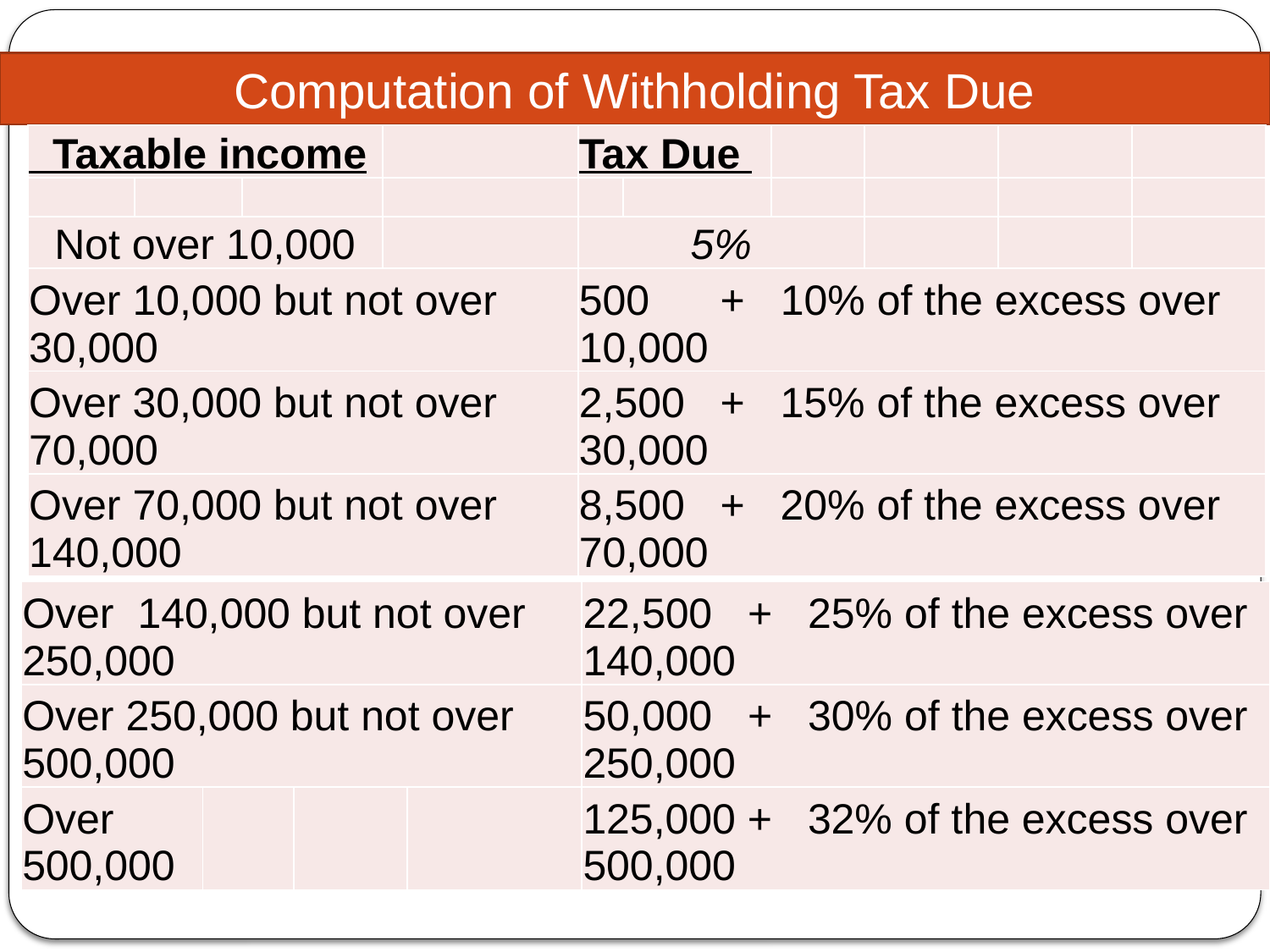

Computation of Withholding Tax Due
| Taxable income |  |  |  | Tax Due |  |  |  |  |  |
| --- | --- | --- | --- | --- | --- | --- | --- | --- | --- |
|  |  |  |  |  |  |  |  |  |  |
| Not over 10,000 |  |  |  | 5% |  |  |  |  |  |
| Over 10,000 but not over 30,000 |  |  |  | 500 + 10% of the excess over 10,000 |  |  |  |  |  |
| Over 30,000 but not over 70,000 |  |  |  | 2,500 + 15% of the excess over 30,000 |  |  |  |  |  |
| Over 70,000 but not over 140,000 |  |  |  | 8,500 + 20% of the excess over 70,000 |  |  |  |  |  |
| Over 140,000 but not over 250,000 |  |  |  | 22,500 + 25% of the excess over 140,000 |
| --- | --- | --- | --- | --- |
| Over 250,000 but not over 500,000 |  |  |  | 50,000 + 30% of the excess over 250,000 |
| Over 500,000 |  |  |  | 125,000 + 32% of the excess over 500,000 |